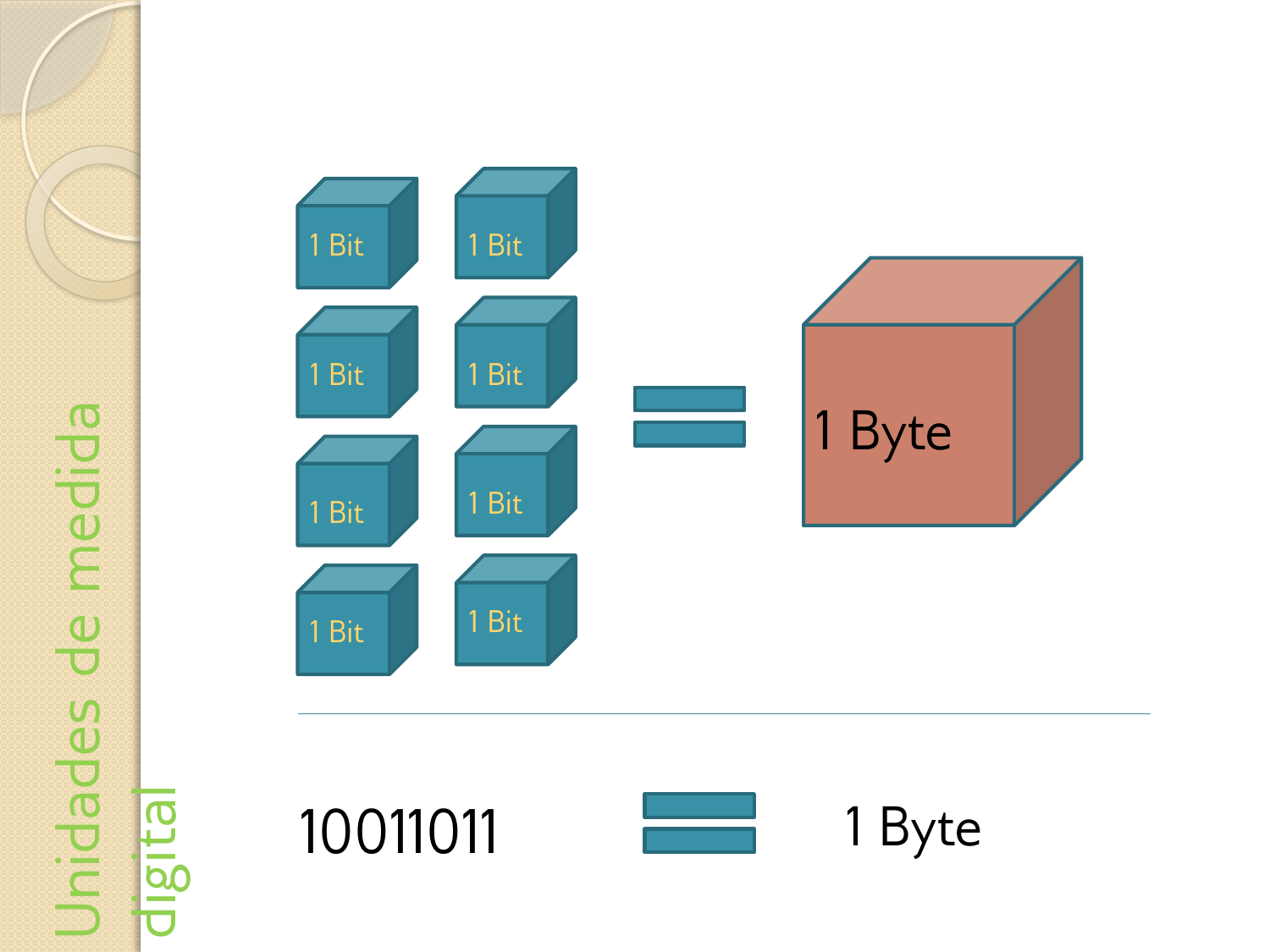

1 Bit
1 Bit

1 Bit
1 Bit

1 Byte

1 Bit
1 Bit
Unidades de medida digital

1 Bit
1 Bit

10011011
1 Byte